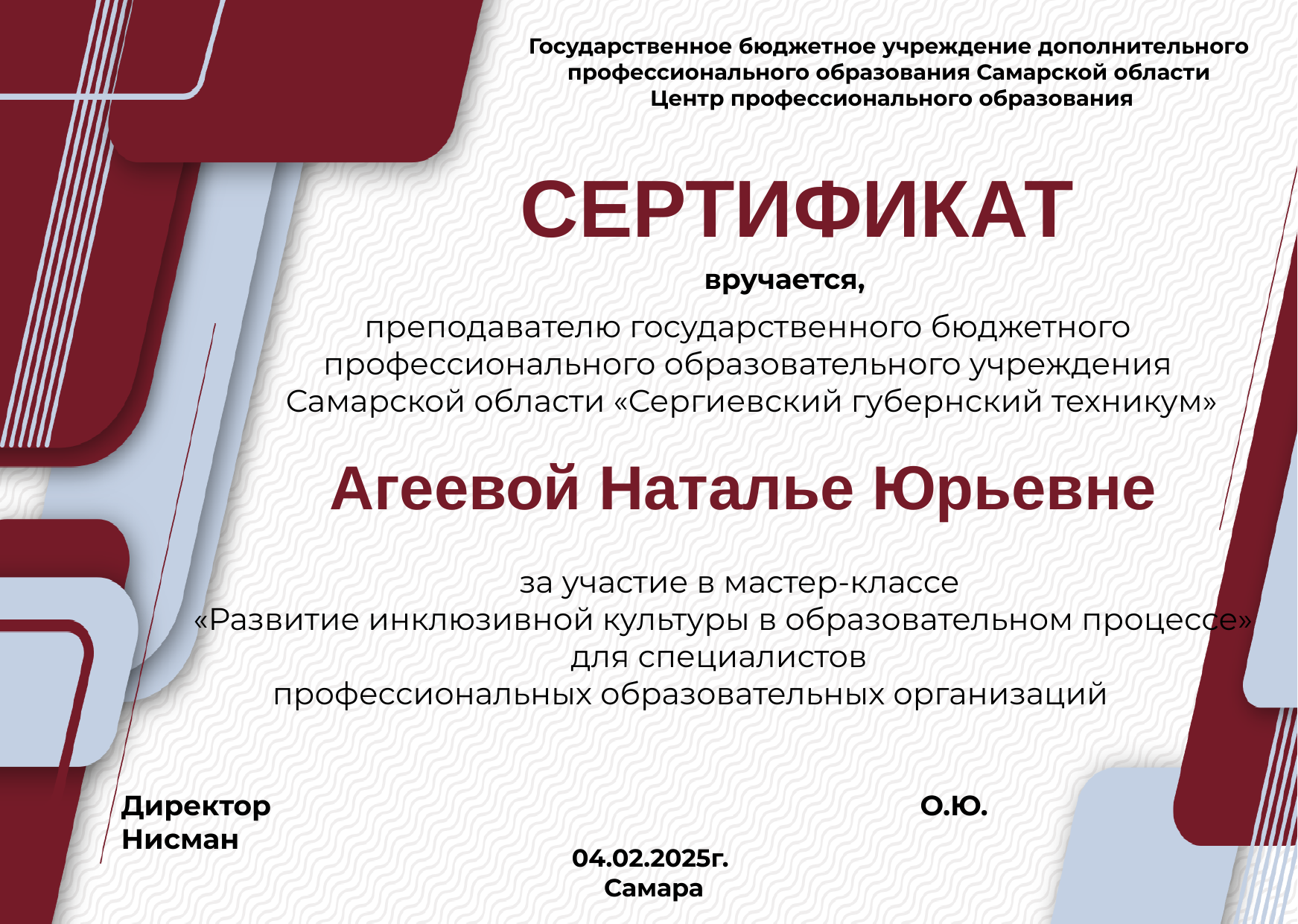

Государственное бюджетное учреждение дополнительного
профессионального образования Самарской области
Центр профессионального образования
СЕРТИФИКАТ
вручается,
преподавателю государственного бюджетного
профессионального образовательного учреждения
Самарской области «Сергиевский губернский техникум»
Агеевой Наталье Юрьевне
    за участие в мастер-классе
«Развитие инклюзивной культуры в образовательном процессе»
для специалистов
профессиональных образовательных организаций
Директор                                                                                   О.Ю. Нисман
04.02.2025г.
Самара